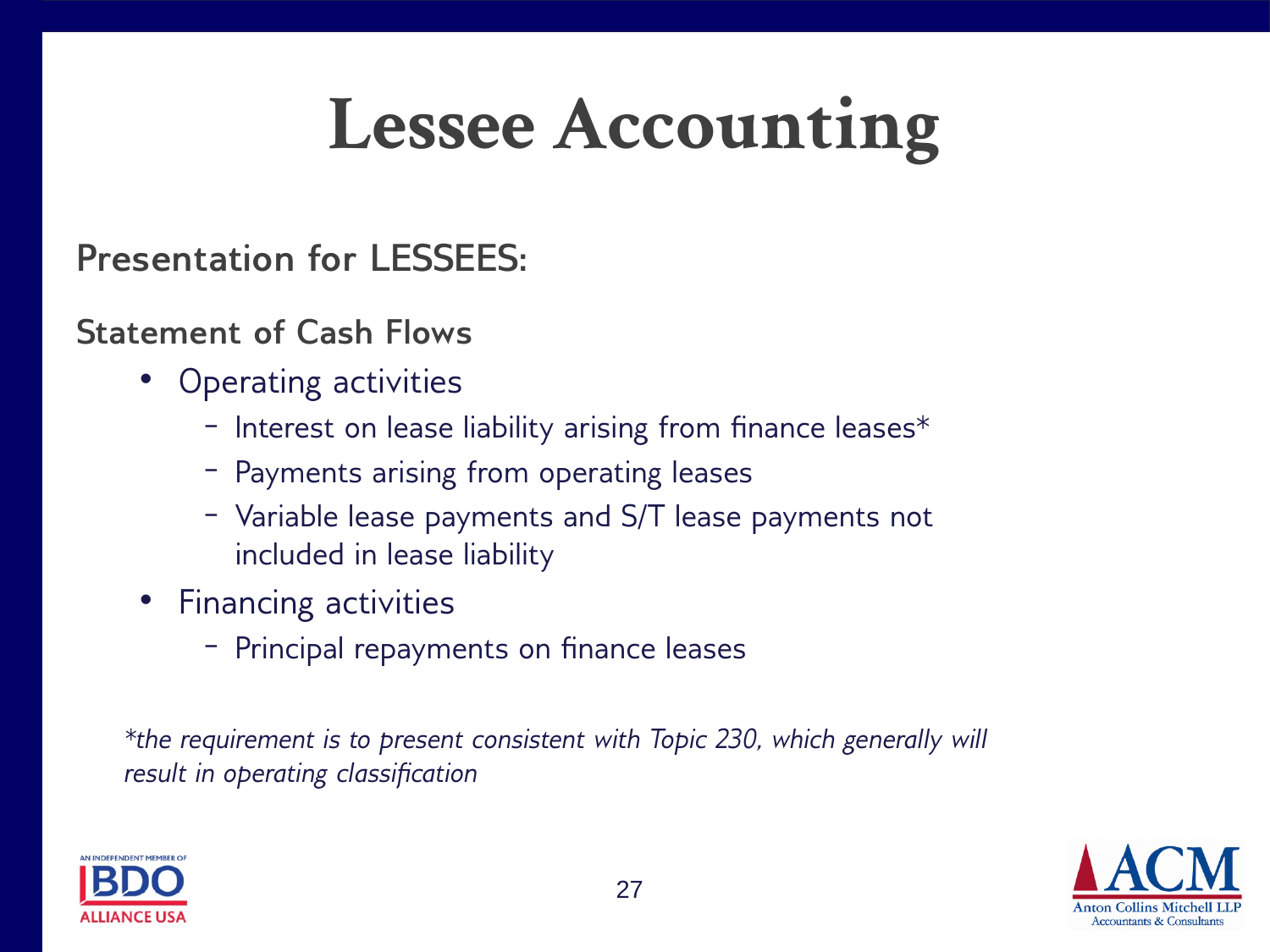

# Lessee Accounting
Presentation for LESSEES:
Statement of Cash Flows
Operating activities
Interest on lease liability arising from finance leases*
Payments arising from operating leases
Variable lease payments and S/T lease payments not included in lease liability
Financing activities
Principal repayments on finance leases

*the requirement is to present consistent with Topic 230, which generally will result in operating classification

27